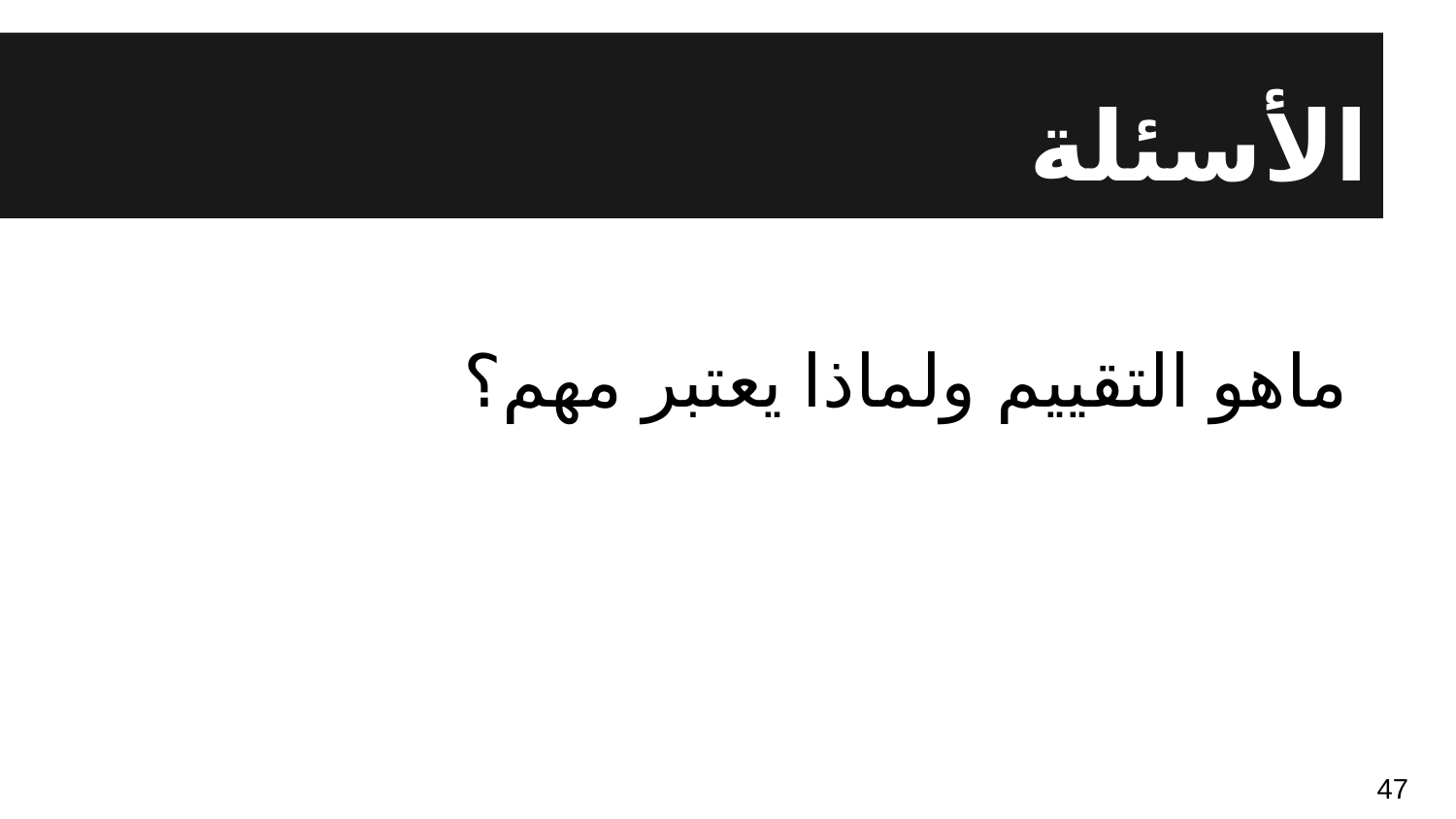

# الأسئلة

ماهو التقييم ولماذا يعتبر مهم؟
47